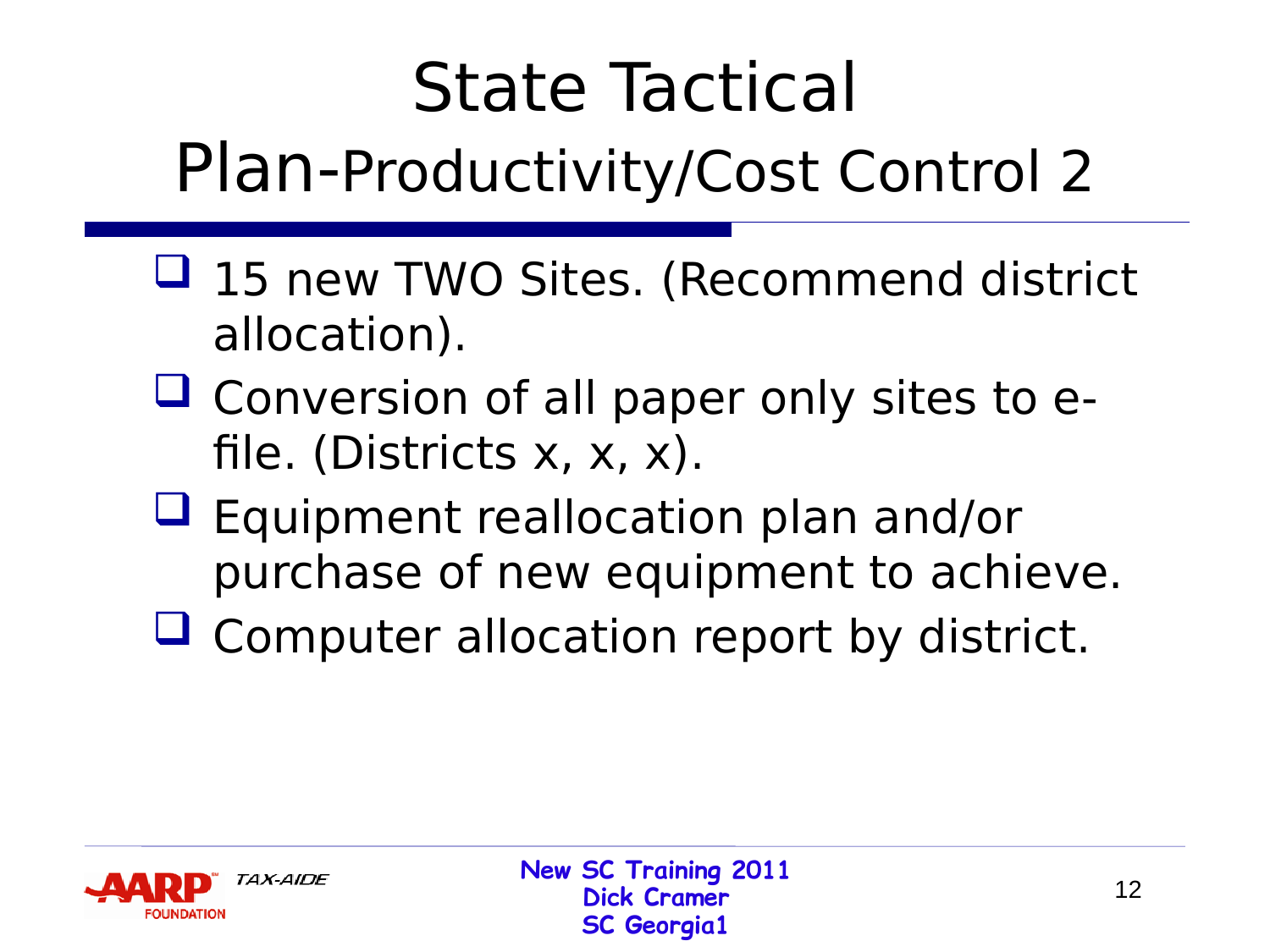

# State Tactical Plan-Productivity/Cost Control 2
15 new TWO Sites. (Recommend district allocation).
Conversion of all paper only sites to e-file. (Districts x, x, x).
Equipment reallocation plan and/or purchase of new equipment to achieve.
Computer allocation report by district.